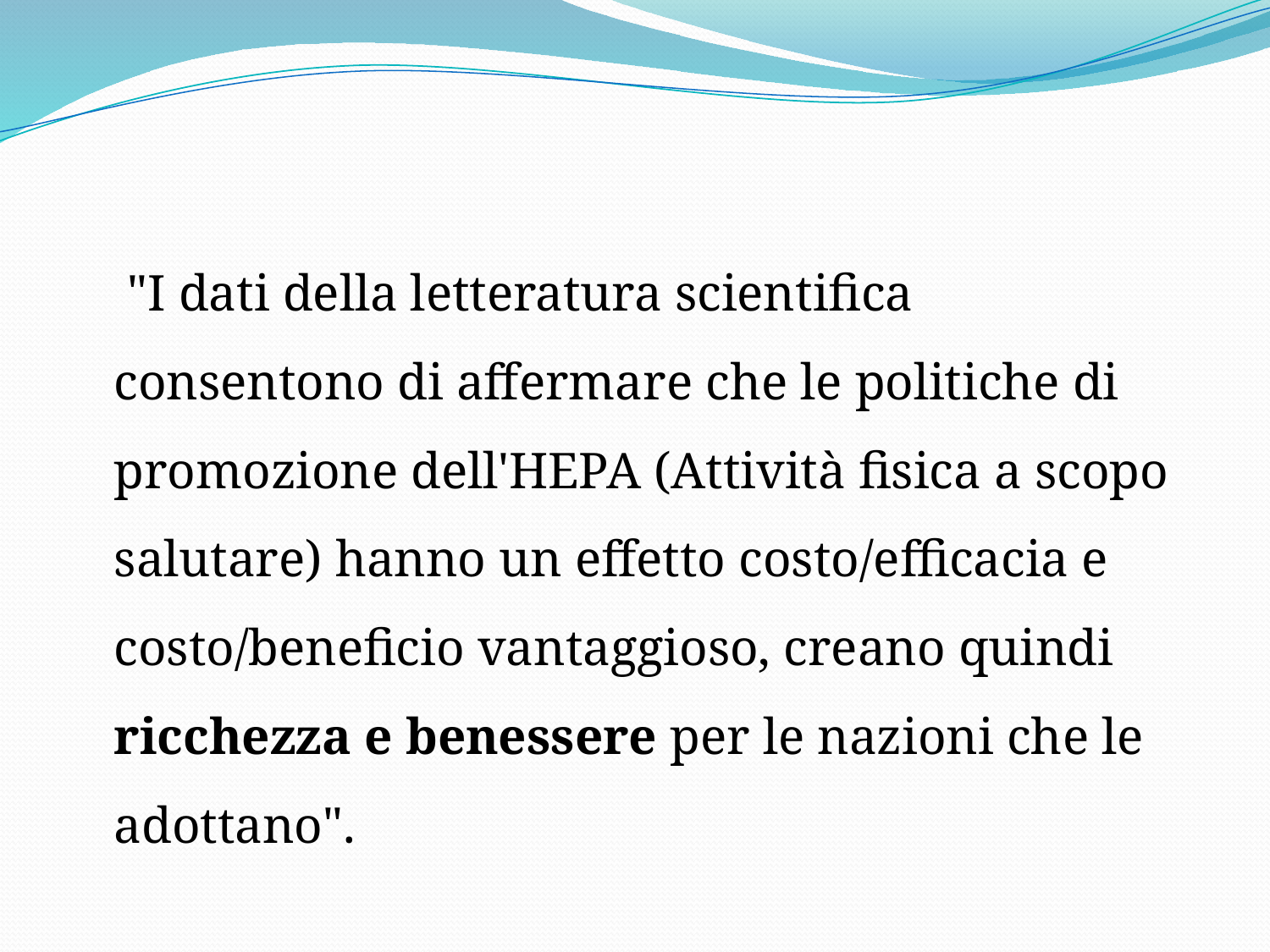

"I dati della letteratura scientifica consentono di affermare che le politiche di promozione dell'HEPA (Attività fisica a scopo salutare) hanno un effetto costo/efficacia e costo/beneficio vantaggioso, creano quindi ricchezza e benessere per le nazioni che le adottano".